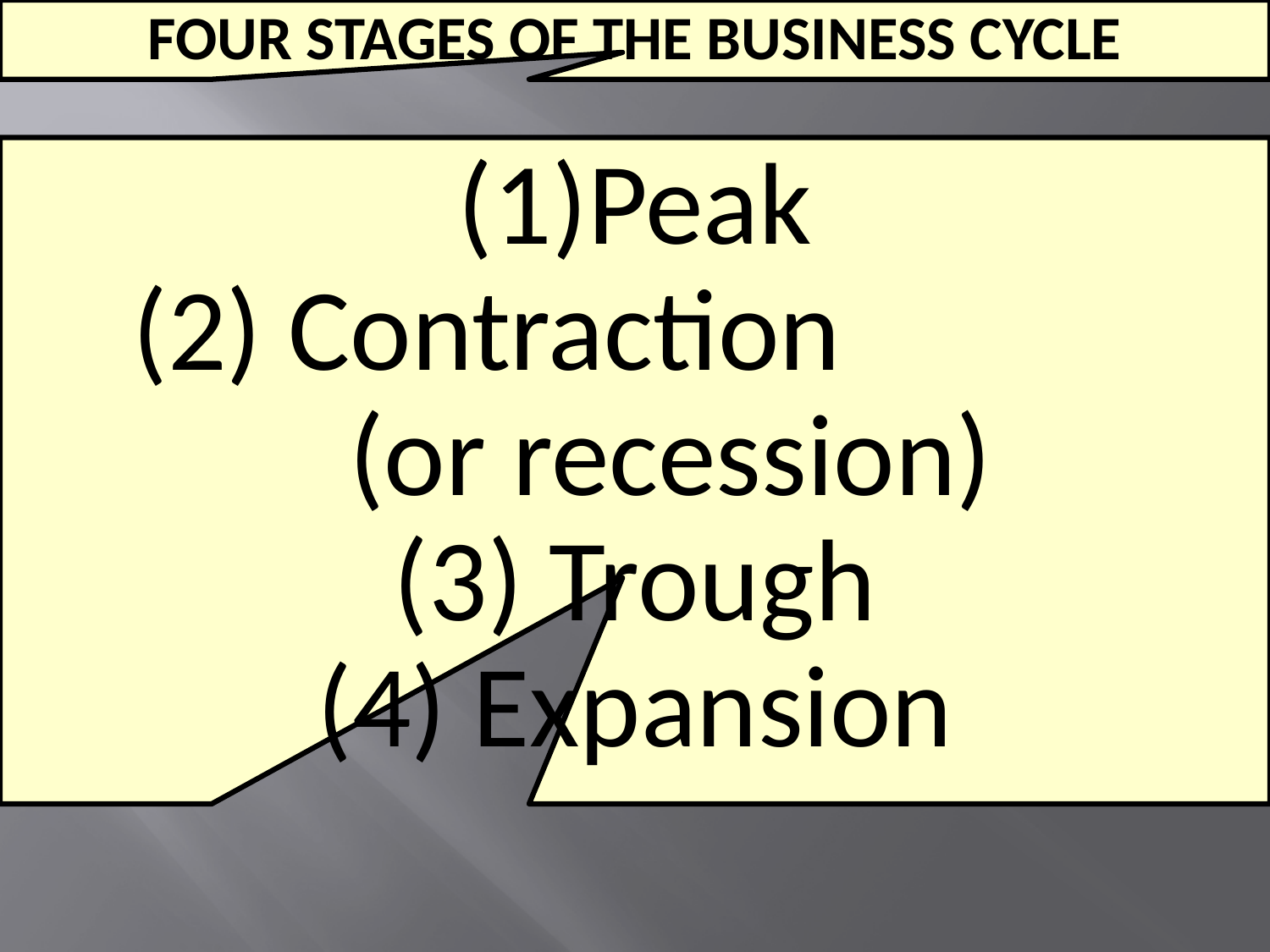

FOUR STAGES OF THE BUSINESS CYCLE
Peak
(2) Contraction               (or recession)
(3) Trough
(4) Expansion